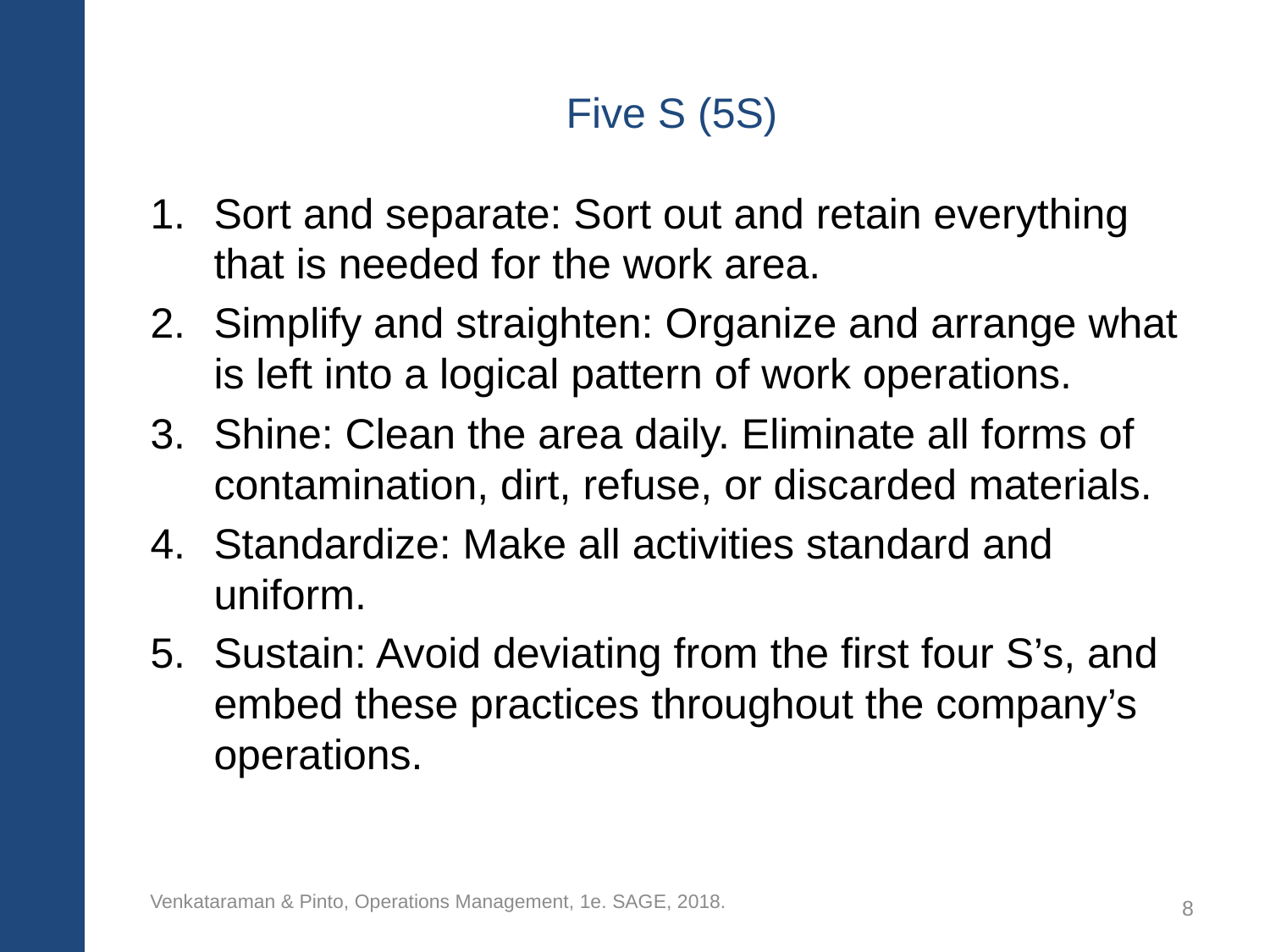

# Five S (5S)
Sort and separate: Sort out and retain everything that is needed for the work area.
Simplify and straighten: Organize and arrange what is left into a logical pattern of work operations.
Shine: Clean the area daily. Eliminate all forms of contamination, dirt, refuse, or discarded materials.
Standardize: Make all activities standard and uniform.
Sustain: Avoid deviating from the first four S’s, and embed these practices throughout the company’s operations.
Venkataraman & Pinto, Operations Management, 1e. SAGE, 2018.
8